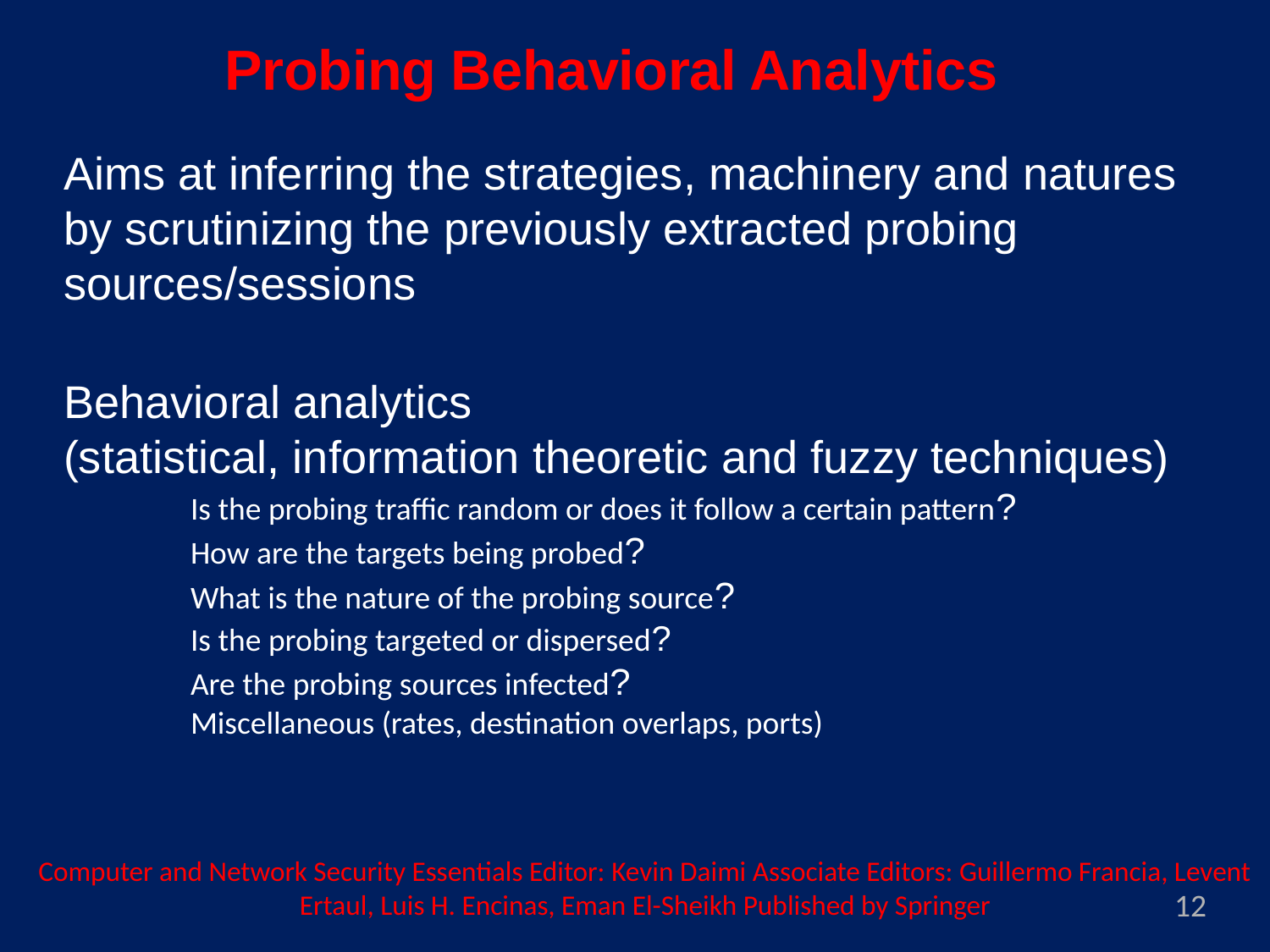

Probing Behavioral Analytics
Aims at inferring the strategies, machinery and natures by scrutinizing the previously extracted probing sources/sessions

Behavioral analytics
(statistical, information theoretic and fuzzy techniques)
Is the probing traffic random or does it follow a certain pattern?
How are the targets being probed?
What is the nature of the probing source?
Is the probing targeted or dispersed?
Are the probing sources infected?
Miscellaneous (rates, destination overlaps, ports)

Computer and Network Security Essentials Editor: Kevin Daimi Associate Editors: Guillermo Francia, Levent Ertaul, Luis H. Encinas, Eman El-Sheikh Published by Springer
12